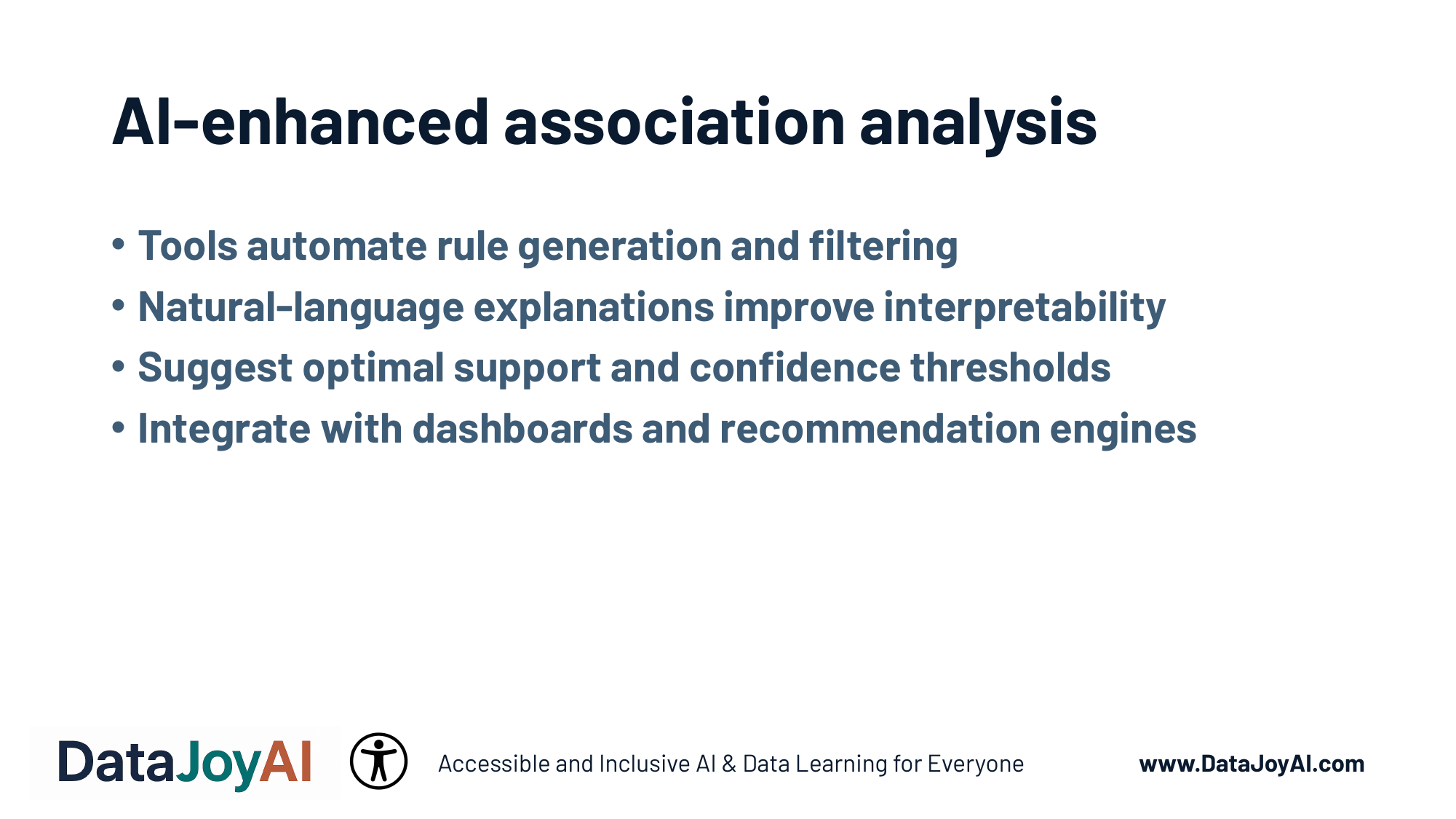

# AI‑enhanced association analysis
Tools automate rule generation and filtering
Natural‑language explanations improve interpretability
Suggest optimal support and confidence thresholds
Integrate with dashboards and recommendation engines